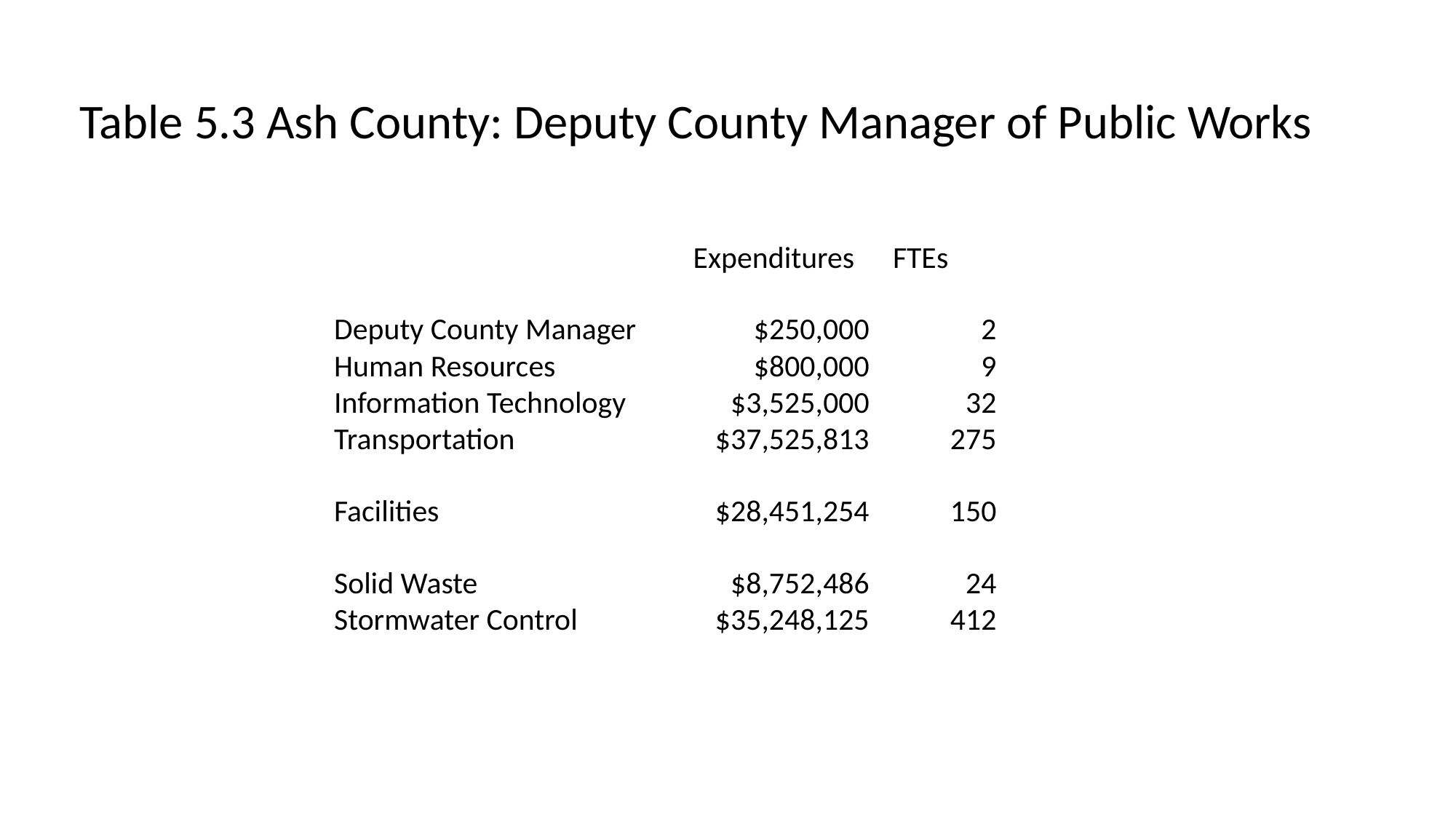

# Table 5.3 Ash County: Deputy County Manager of Public Works
|  | Expenditures | FTEs |
| --- | --- | --- |
| Deputy County Manager | $250,000 | 2 |
| Human Resources | $800,000 | 9 |
| Information Technology | $3,525,000 | 32 |
| Transportation | $37,525,813 | 275 |
| Facilities | $28,451,254 | 150 |
| Solid Waste | $8,752,486 | 24 |
| Stormwater Control | $35,248,125 | 412 |